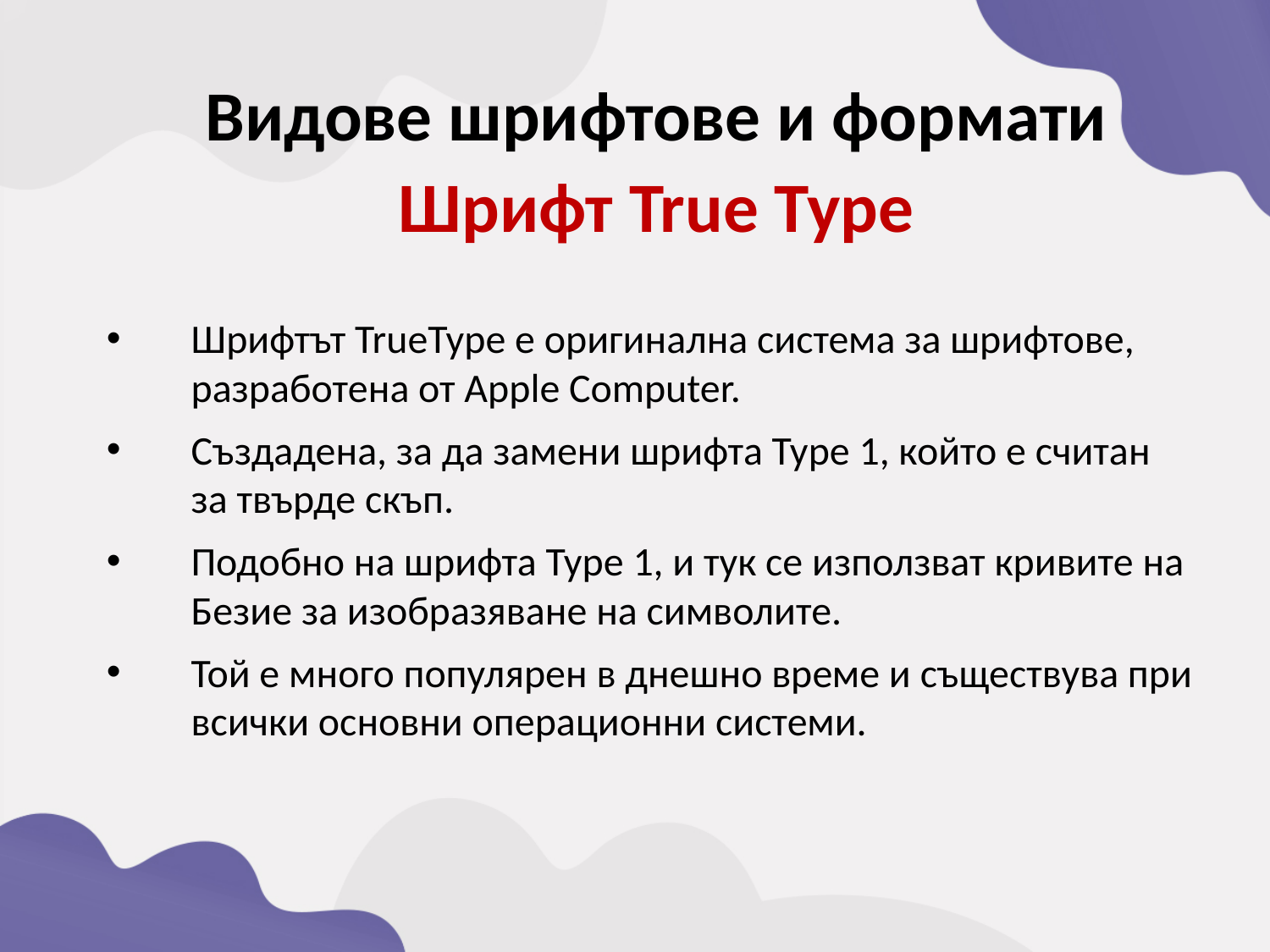

Видове шрифтове и формати

Шрифт True Type

Шрифтът TrueType е оригинална система за шрифтове, разработена от Apple Computer.
Създадена, за да замени шрифта Type 1, който е считан за твърде скъп.
Подобно на шрифта Type 1, и тук се използват кривите на Безие за изобразяване на символите.
Той е много популярен в днешно време и съществува при всички основни операционни системи.